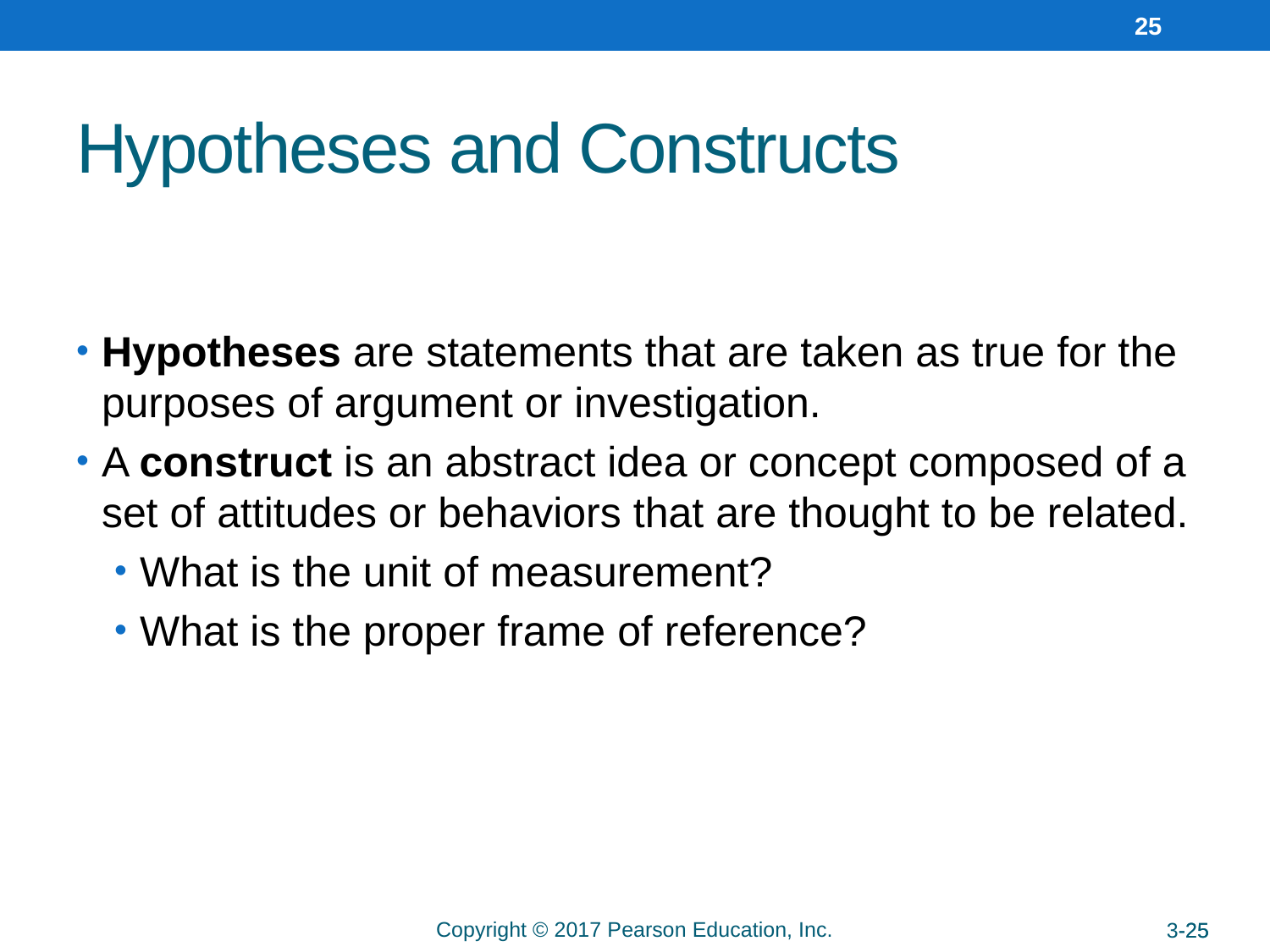

25
# Hypotheses and Constructs
Hypotheses are statements that are taken as true for the purposes of argument or investigation.
A construct is an abstract idea or concept composed of a set of attitudes or behaviors that are thought to be related.
What is the unit of measurement?
What is the proper frame of reference?